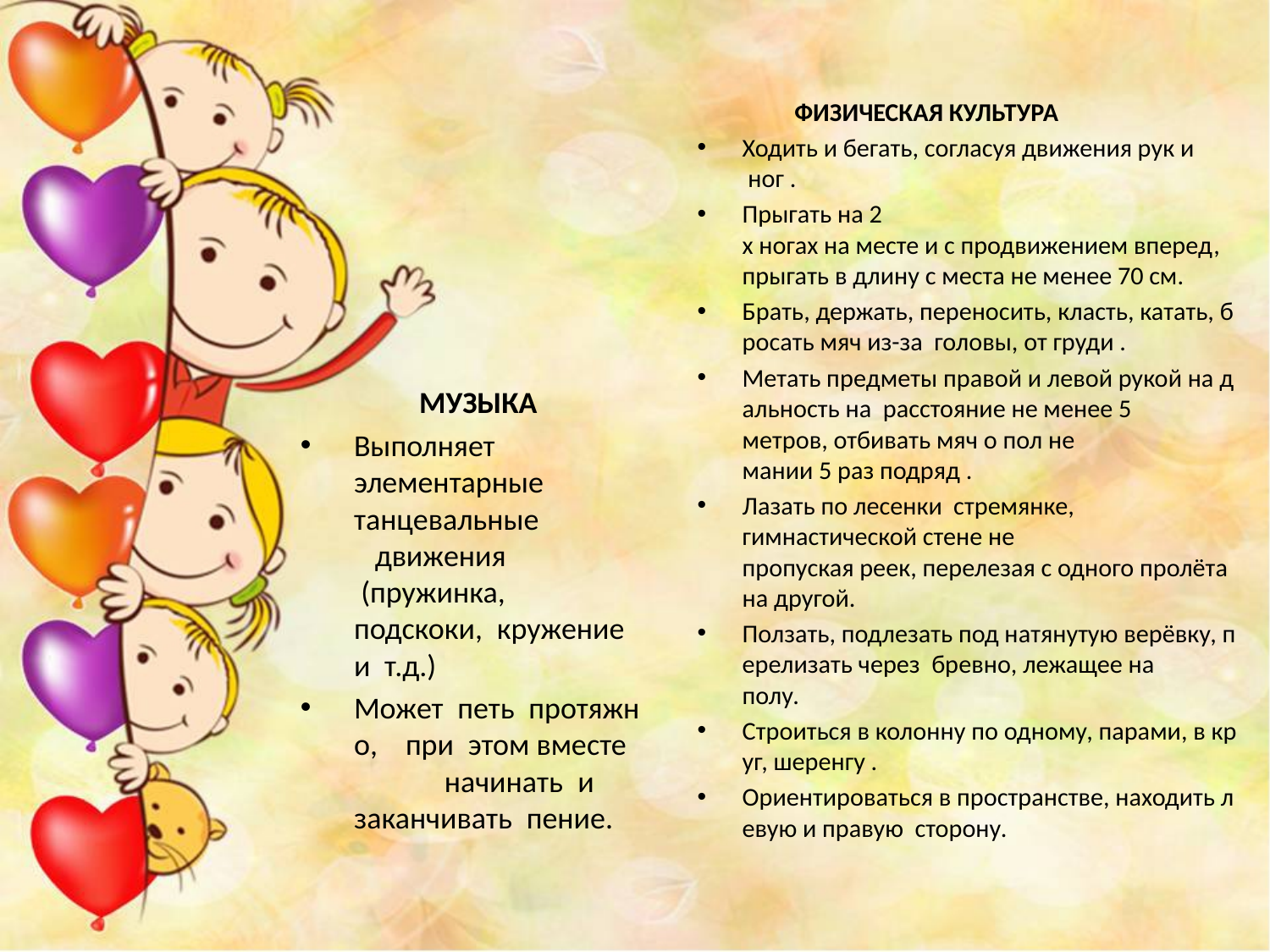

ФИЗИЧЕСКАЯ КУЛЬТУРА
Ходить и бегать, согласуя движения рук и  ног .
Прыгать на 2­х ногах на месте и с продвижением вперед,  прыгать в длину с места не менее 70 см.
Брать, держать, переносить, класть, катать, бросать мяч из-за  головы, от груди .
Метать предметы правой и левой рукой на дальность на  расстояние не менее 5          метров, отбивать мяч о пол не  мании 5 раз подряд .
Лазать по лесенки ­ стремянке,                       гимнастической стене не  пропуская реек, перелезая с одного пролёта на другой.
Ползать, подлезать под натянутую верёвку, перелизать через  бревно, лежащее на      полу.
Строиться в колонну по одному, парами, в круг, шеренгу .
Ориентироваться в пространстве, находить левую и правую  сторону.
                 МУЗЫКА
Выполняет  элементарные   танцевальные                   движения      (пружинка,   подскоки,  кружение  и  т.д.)
Может  петь  протяжно,    при  этом вместе                 начинать  и   заканчивать  пение.